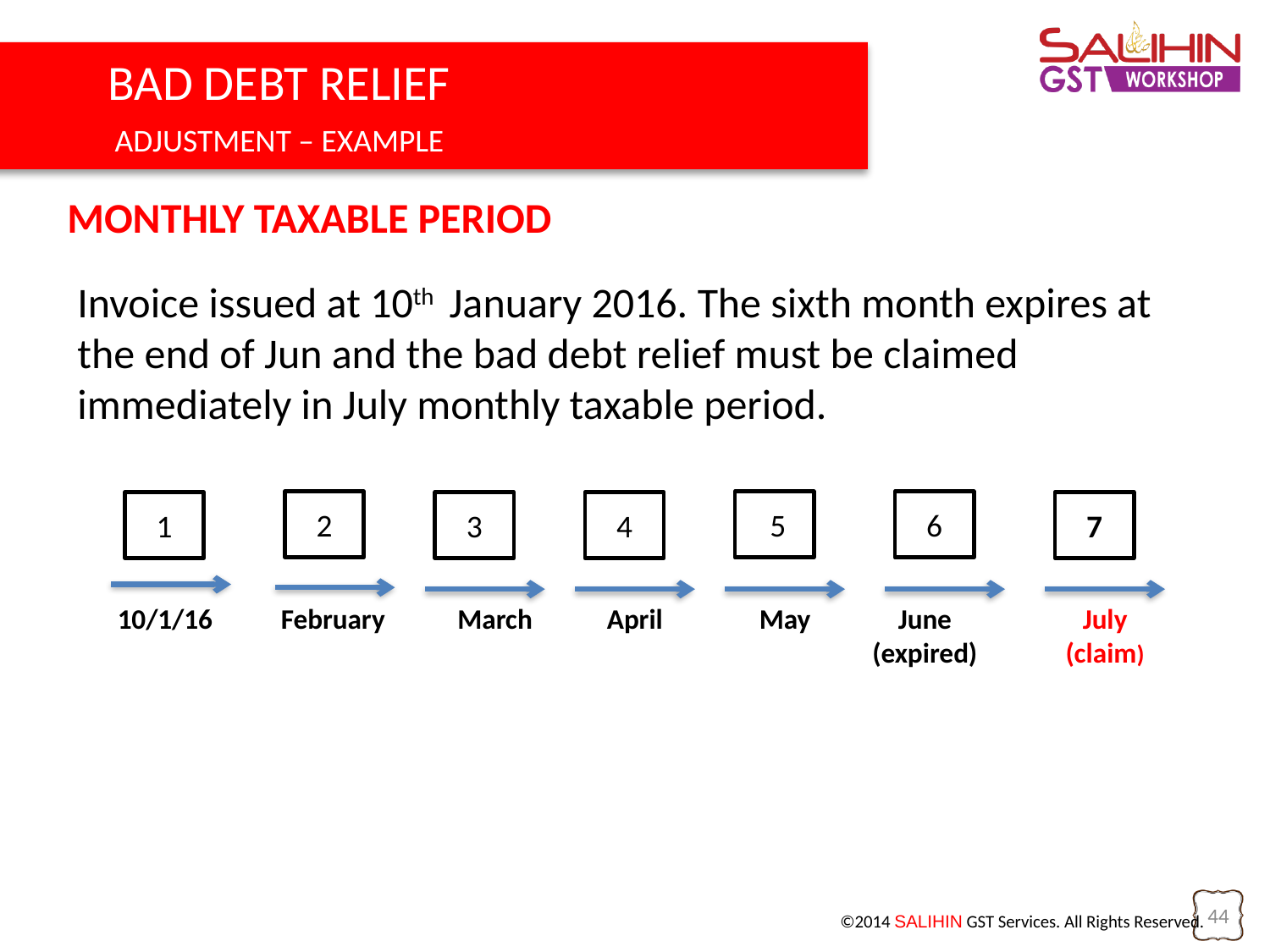

BAD DEBT RELIEF
	 ADJUSTMENT – EXAMPLE
MONTHLY TAXABLE PERIOD
Invoice issued at 10th  January 2016. The sixth month expires at the end of Jun and the bad debt relief must be claimed immediately in July monthly taxable period.
2
 5
6
1
3
4
7
10/1/16
February
March
April
May
June
(expired)
July
(claim)
44